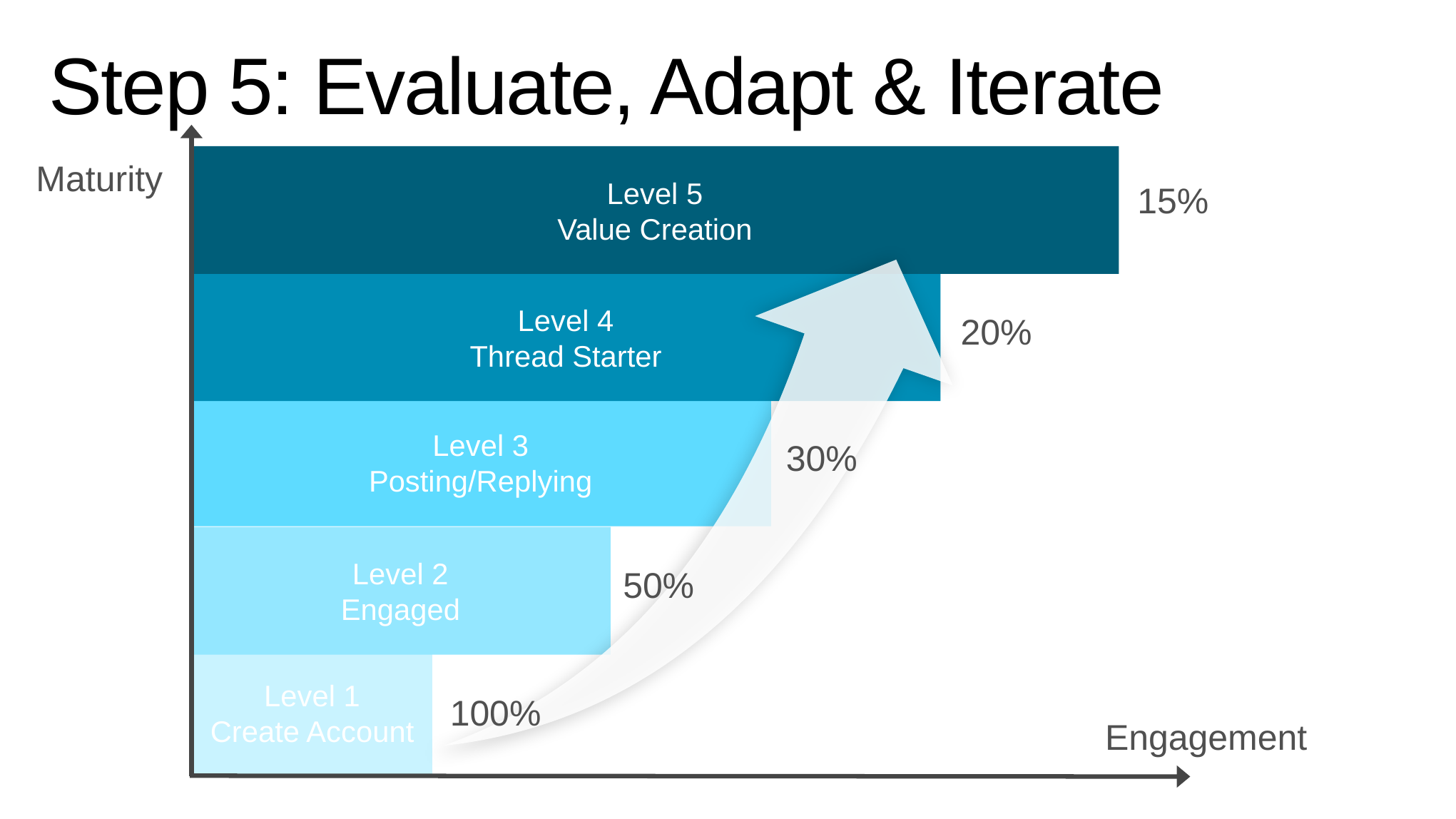

# Step 5: Evaluate, Adapt & Iterate
Maturity
Level 5
Value Creation
15%
Level 4
Thread Starter
20%

Level 3
Posting/Replying
30%
Level 2
Engaged
50%
Level 1
Create Account
100%
Engagement